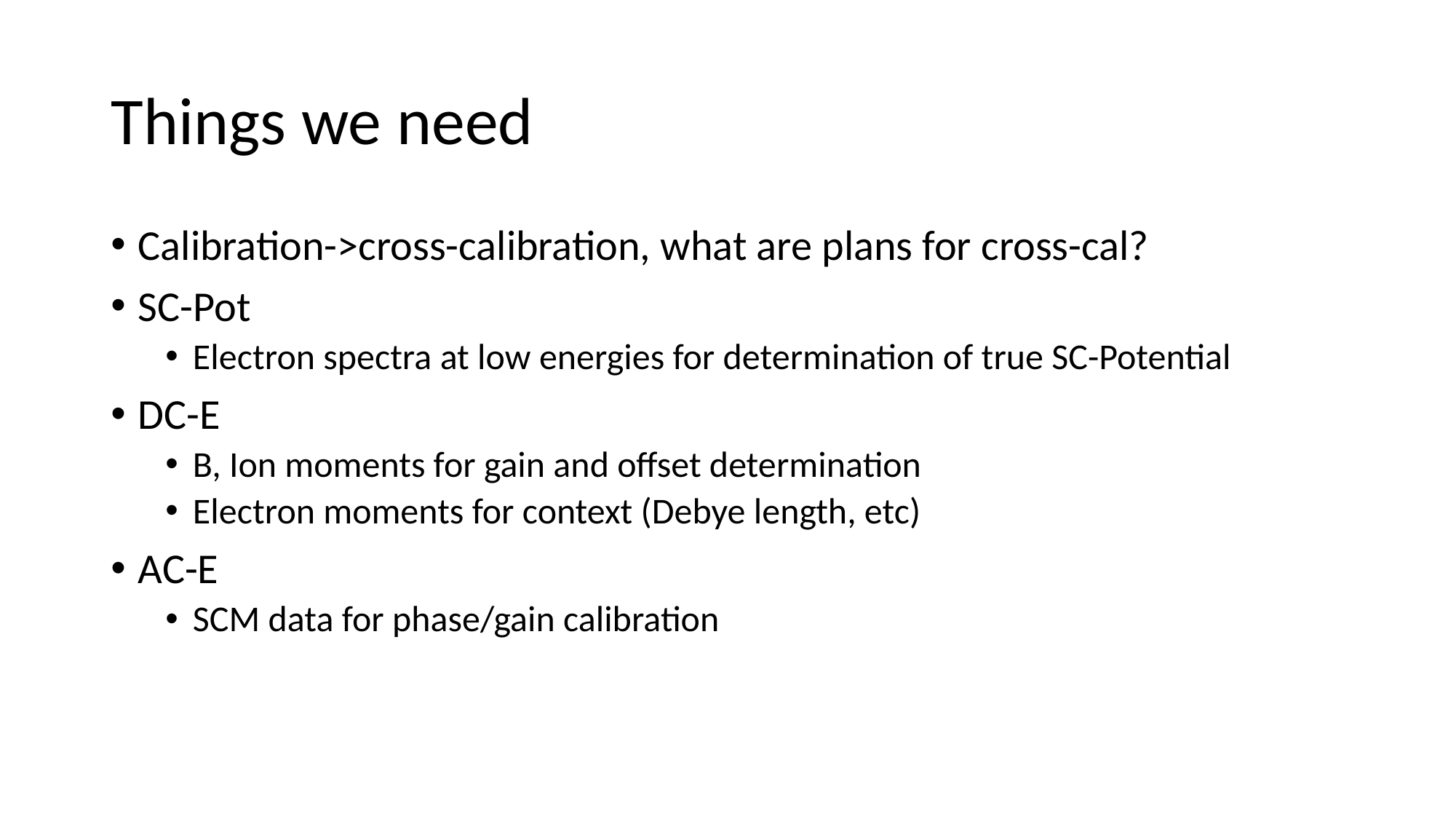

# Things we need
Calibration->cross-calibration, what are plans for cross-cal?
SC-Pot
Electron spectra at low energies for determination of true SC-Potential
DC-E
B, Ion moments for gain and offset determination
Electron moments for context (Debye length, etc)
AC-E
SCM data for phase/gain calibration